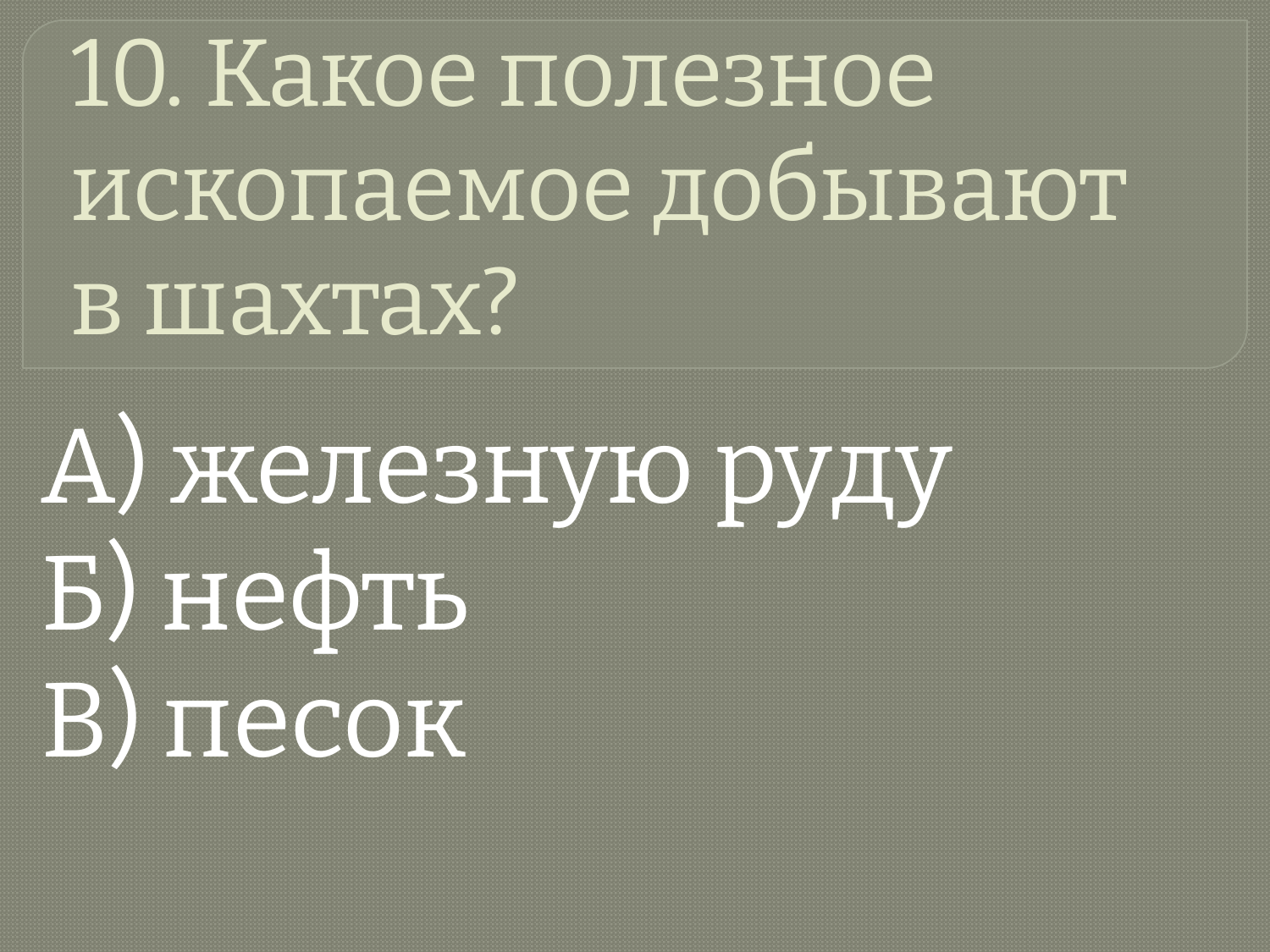

# 10. Какое полезное ископаемое добывают в шахтах?
А) железную руду
Б) нефть
В) песок